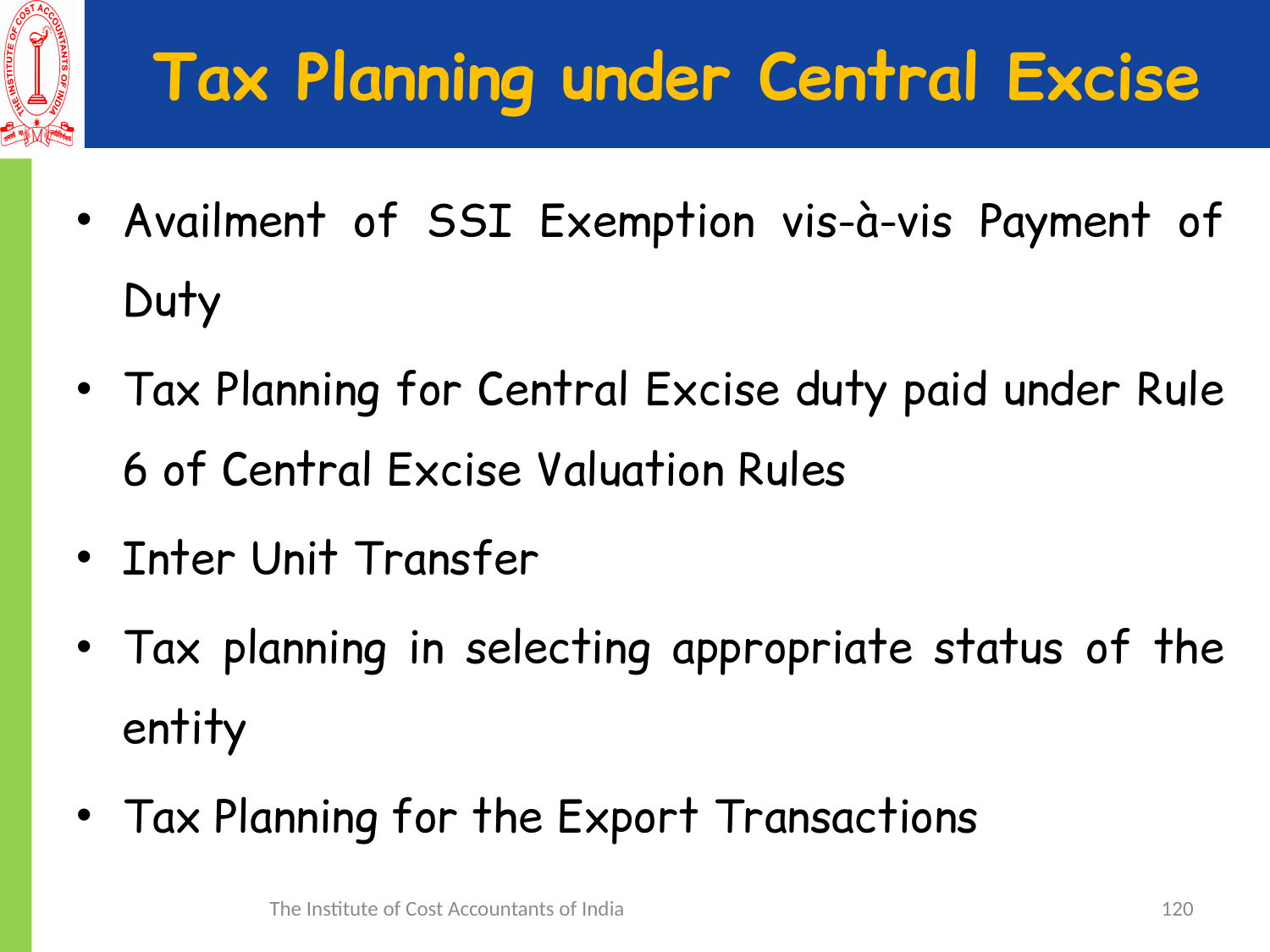

# Tax Planning under Central Excise
Availment of SSI Exemption vis-à-vis Payment of Duty
Tax Planning for Central Excise duty paid under Rule 6 of Central Excise Valuation Rules
Inter Unit Transfer
Tax planning in selecting appropriate status of the entity
Tax Planning for the Export Transactions
The Institute of Cost Accountants of India
120